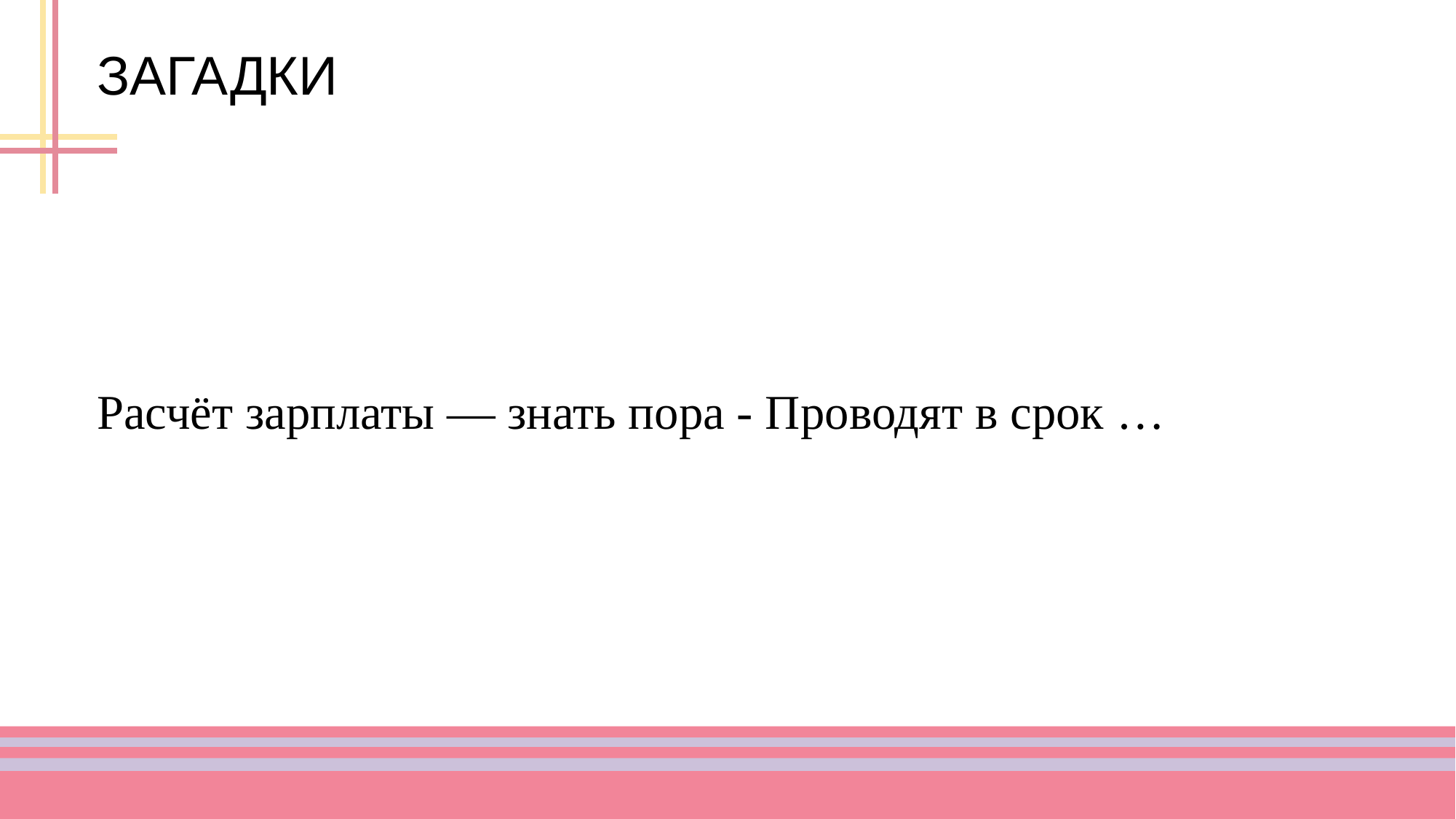

# ЗАГАДКИ

Расчёт зарплаты — знать пора - Проводят в срок …
13